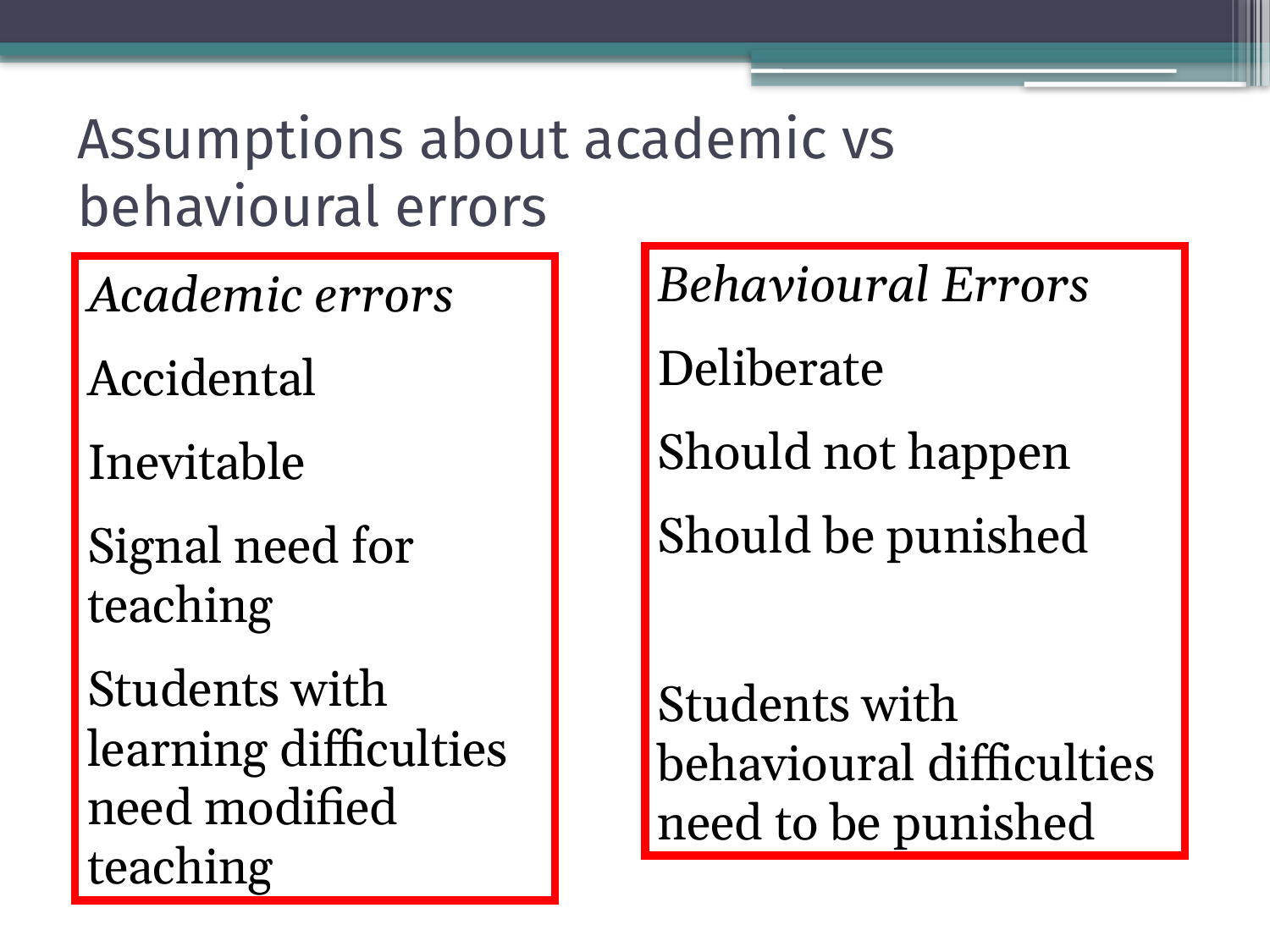

# Assumptions about academic vs behavioural errors
Behavioural Errors
Deliberate
Should not happen
Should be punished

Students with behavioural difficulties need to be punished
Academic errors
Accidental
Inevitable
Signal need for teaching
Students with learning difficulties need modified teaching